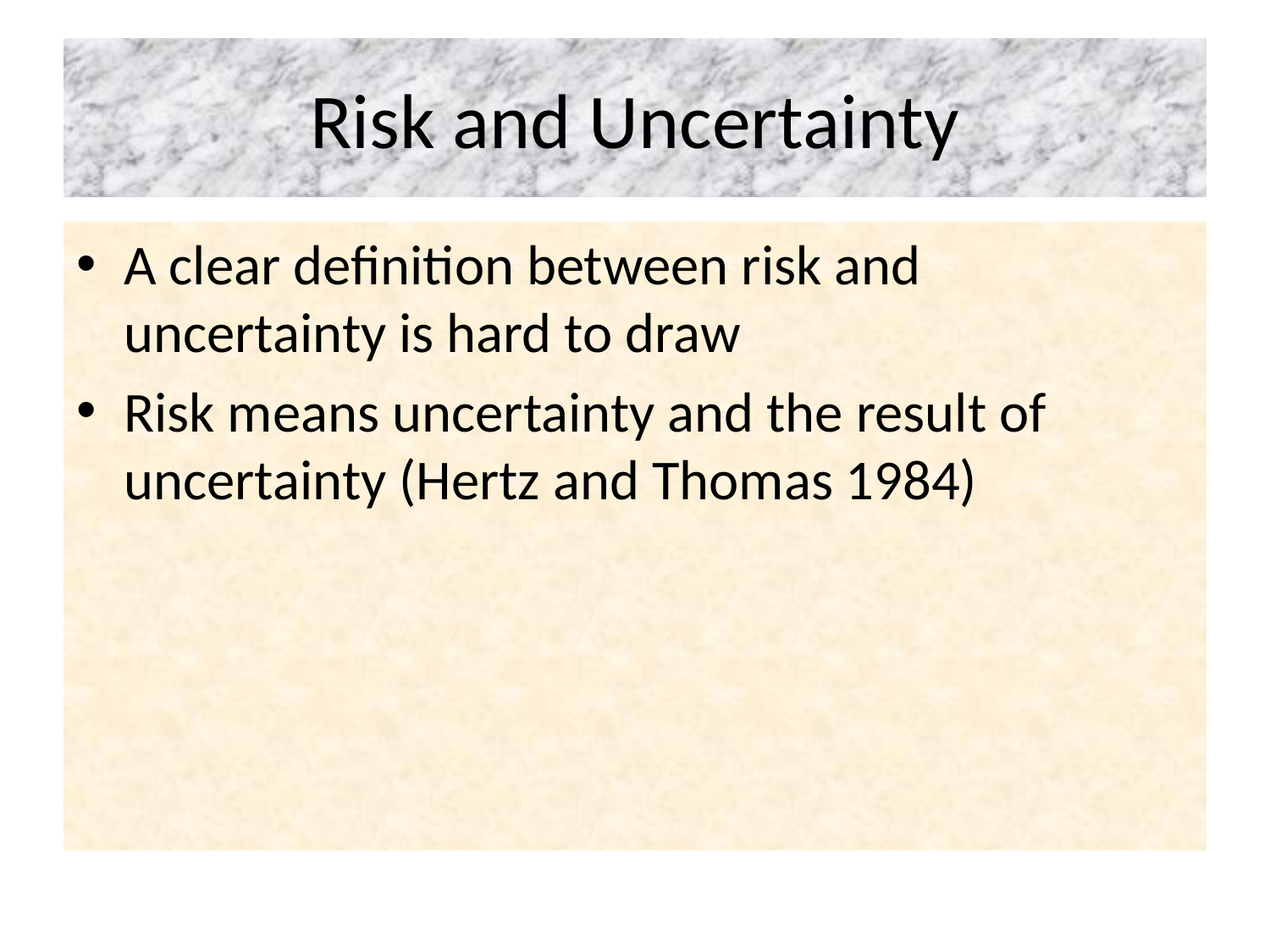

# Risk and Uncertainty
A clear definition between risk and uncertainty is hard to draw
Risk means uncertainty and the result of uncertainty (Hertz and Thomas 1984)